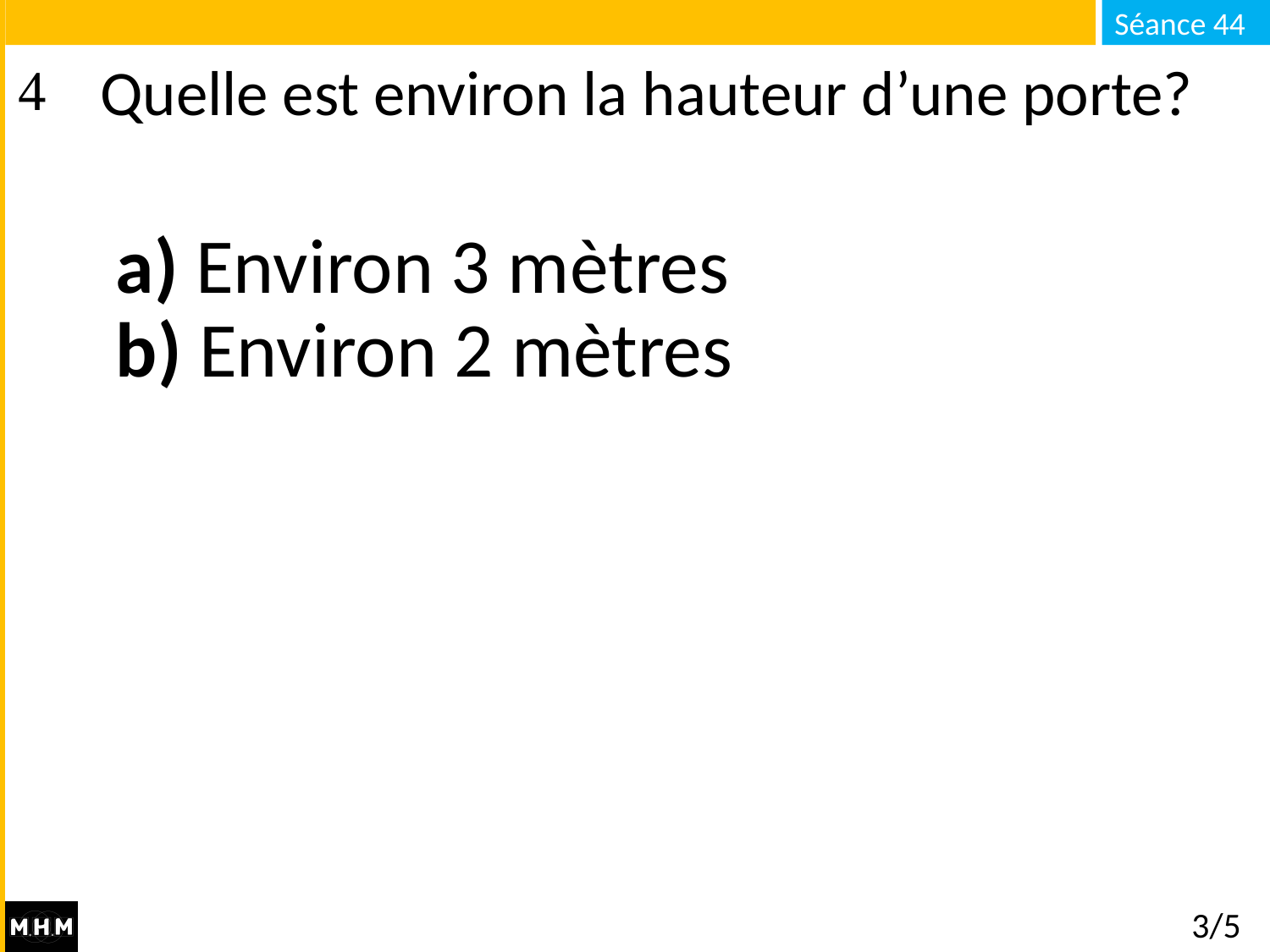

# Quelle est environ la hauteur d’une porte?
a) Environ 3 mètres
b) Environ 2 mètres
3/5